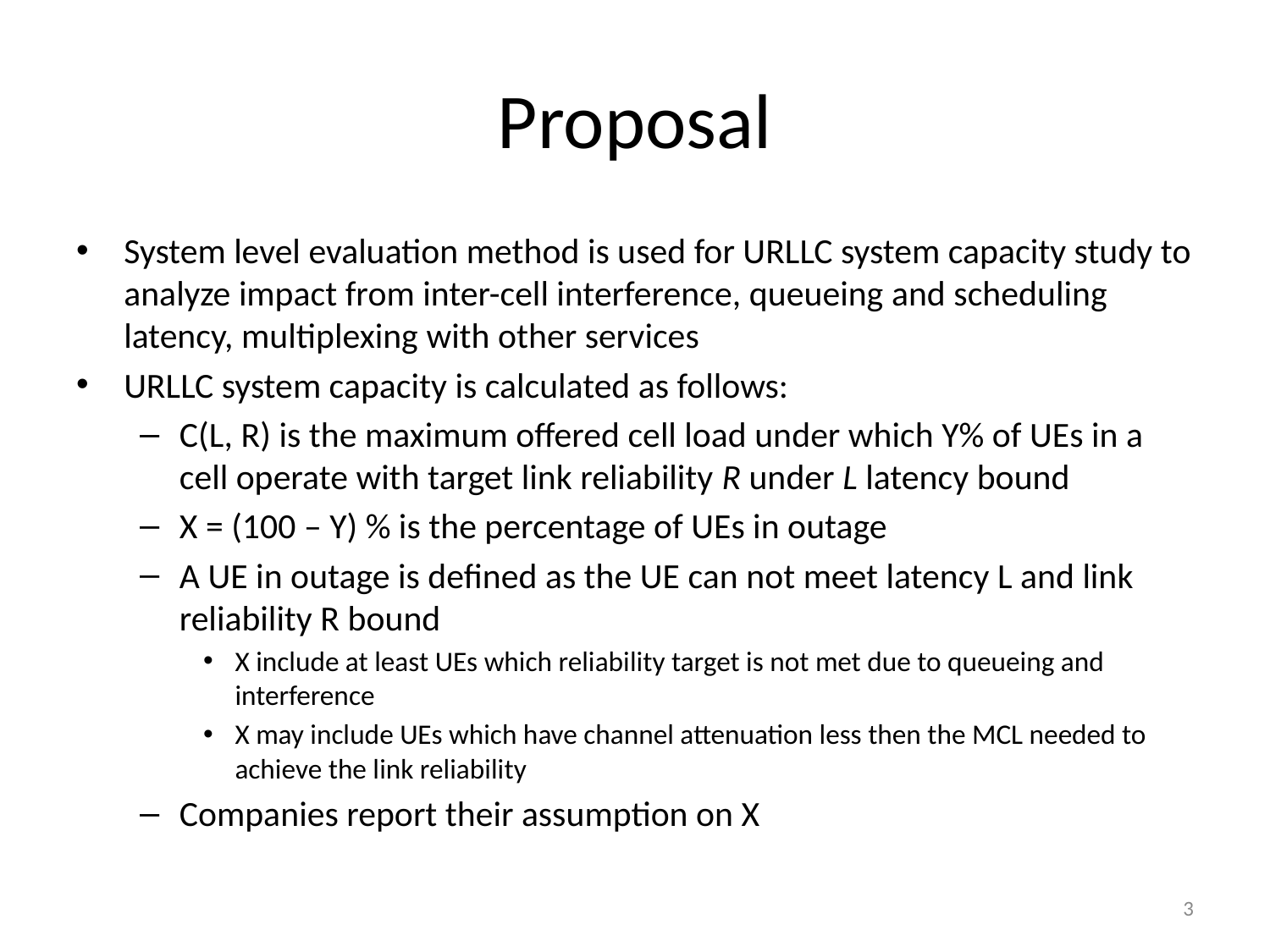

# Proposal
System level evaluation method is used for URLLC system capacity study to analyze impact from inter-cell interference, queueing and scheduling latency, multiplexing with other services
URLLC system capacity is calculated as follows:
C(L, R) is the maximum offered cell load under which Y% of UEs in a cell operate with target link reliability R under L latency bound
X = (100 – Y) % is the percentage of UEs in outage
A UE in outage is defined as the UE can not meet latency L and link reliability R bound
X include at least UEs which reliability target is not met due to queueing and interference
X may include UEs which have channel attenuation less then the MCL needed to achieve the link reliability
Companies report their assumption on X
3